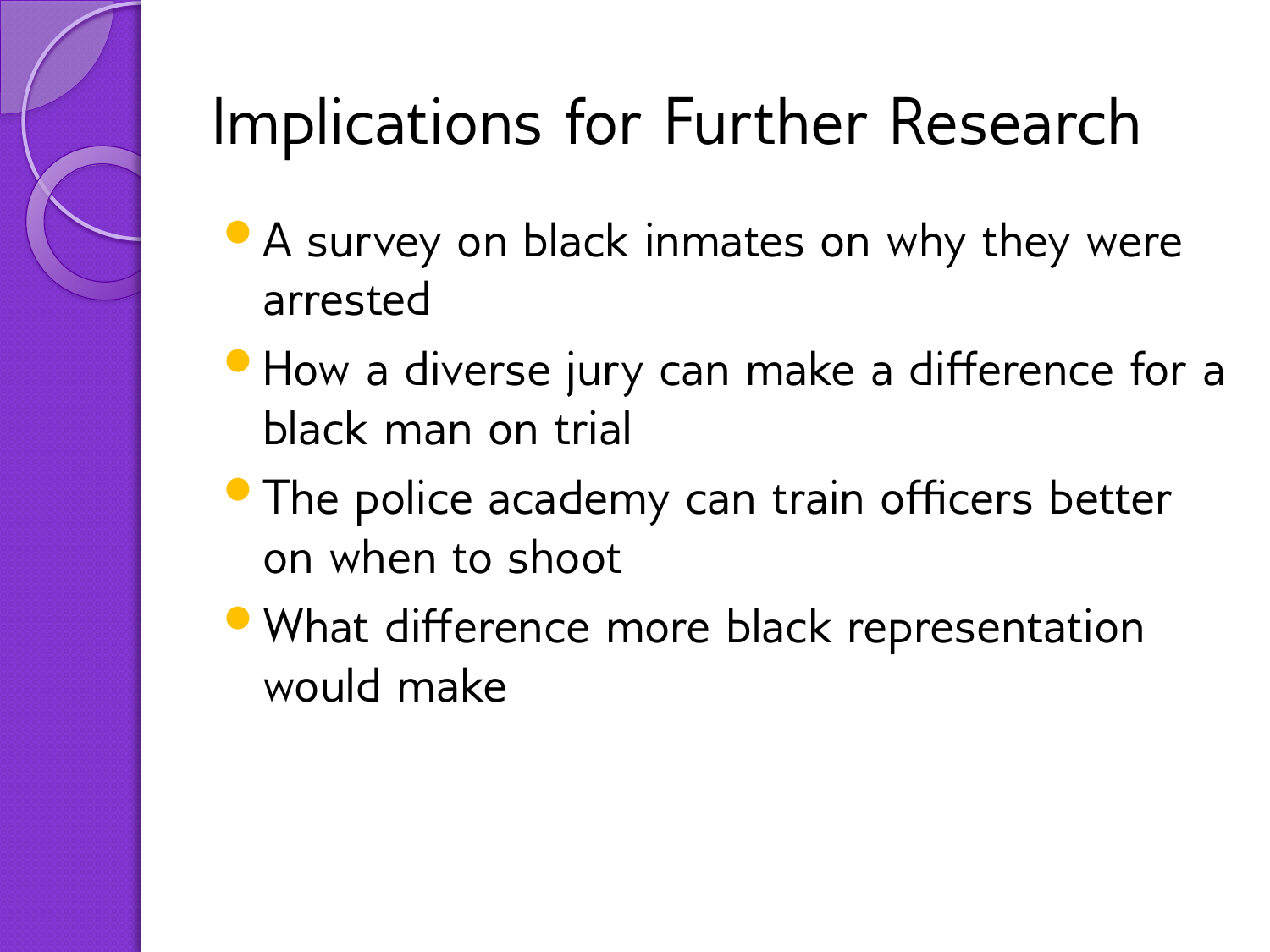

# Implications for Further Research
A survey on black inmates on why they were arrested
How a diverse jury can make a difference for a black man on trial
The police academy can train officers better on when to shoot
What difference more black representation would make